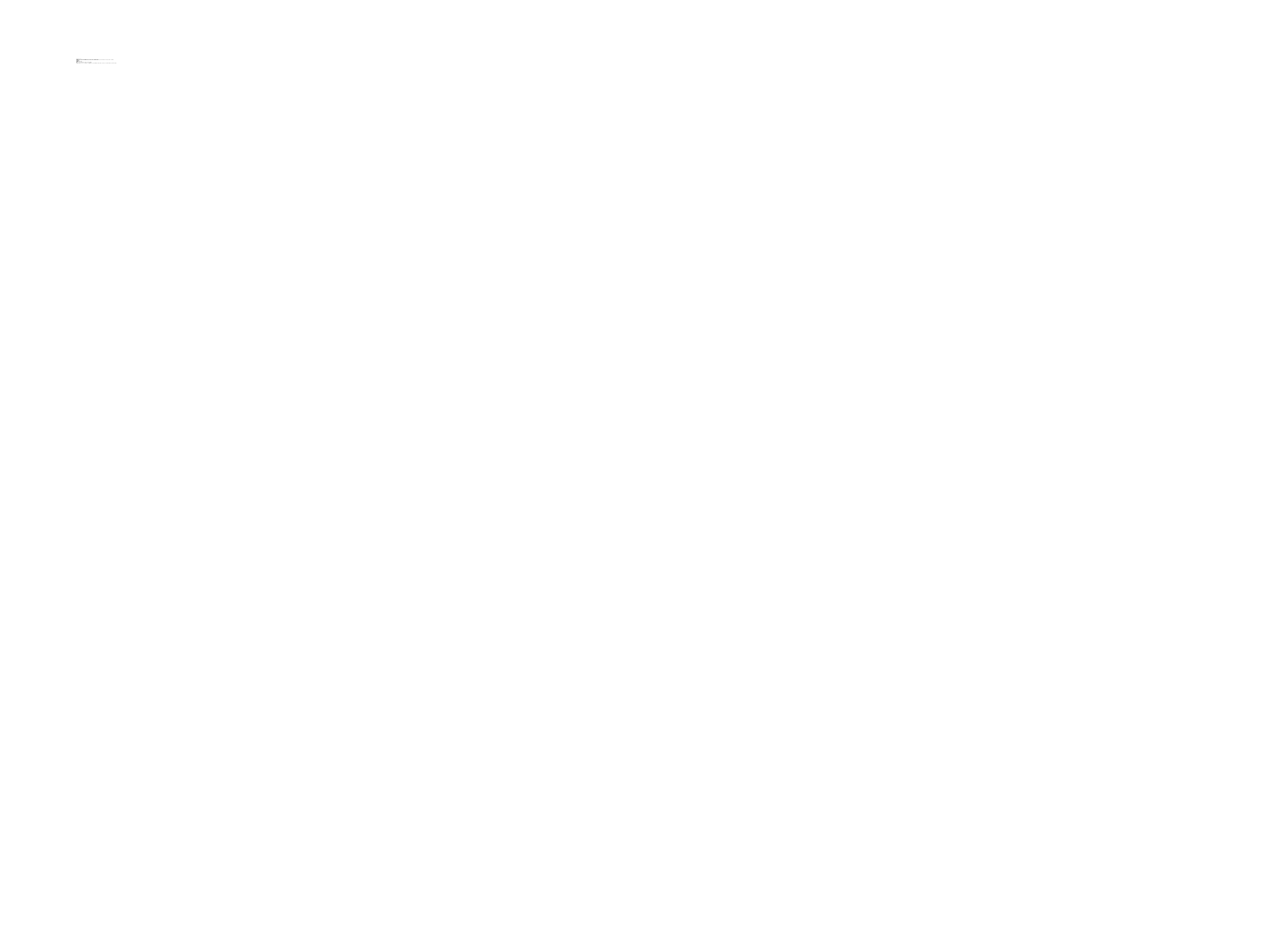

# Какие знания везет Счетовозик Пассажир этого занимательного паровоза – персонаж по имени Магнолик. Его любимое занятие – рассматривать окошки: среди них нет ни одного одинакового, в каждом горит разное количество «фонариков» (красных клеточек). Это количество соответствует номеру окошка – от 0 до 20. Таким образом, в игре ваш ребенок знакомится не только с цифрами (на первый взгляд непонятными закорючками), но и с их количественным значением. Рядом с каждым окошком находится штырек. Шнур, который также входит в комплект, может огибать штырьки, закручиваться вокруг них или продеваться внутрь. Соединяя с помощью шнурочка цифры и знаки, ваш ребенок составляет арифметические примеры и неравенства. Числа в окошках Счетовозика Игровое поле состоит из трех рядов: верхний – числа первого десятка (1-10); средний – пустое окошко с цифрой 0 и арифметические знаки (+, -, =, ?, <, >); нижний – числа второго десятка (11-20). Что развивает Счетовозик Разнообразные игры, описанные в инструкции, развивают у вашего ребенка пространственно-логическое мышление, внимание, память, мелкую моторику рук, знакомят его с составом числа. I этап: Считаем. Расскажите ребенку сказку про Магнолика-путешественника. Если вы с малышом уже ездили поездом, он наверняка вспомнит впечатления от своих поездок – получится замечательная беседа, во время которой можно задать ребенку вопросы на развитие речи. Затем сформулируйте несколько заданий для счета. Например, попросите его найти окошко, в котором три фонарика. А в каком окошке фонариков в два раза больше? Какой номер у окошка, в котором вообще не горит свет? И так далее.